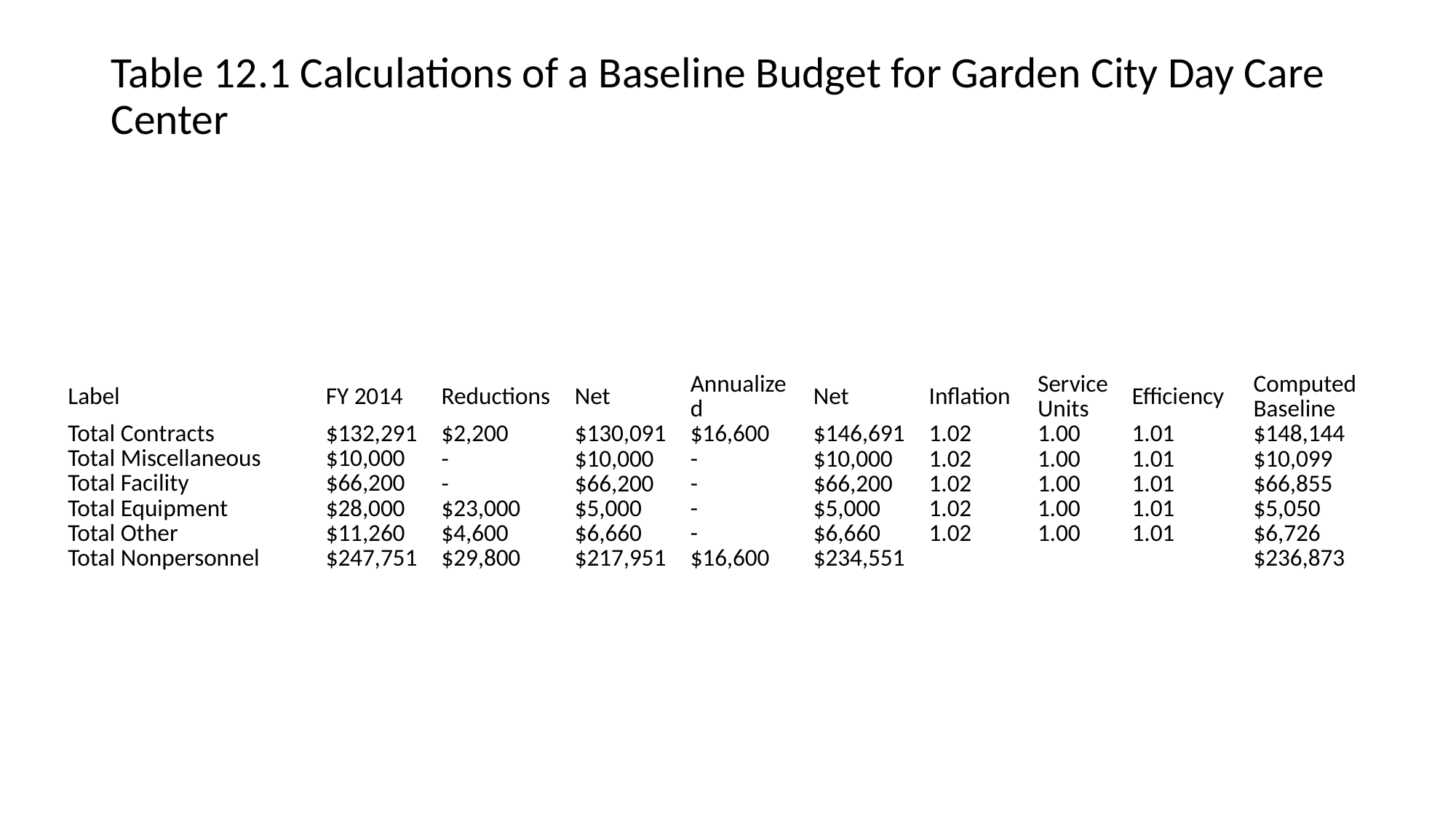

# Table 12.1 Calculations of a Baseline Budget for Garden City Day Care Center
| Label | FY 2014 | Reductions | Net | Annualized | Net | Inflation | Service Units | Efficiency | Computed Baseline |
| --- | --- | --- | --- | --- | --- | --- | --- | --- | --- |
| Total Contracts | $132,291 | $2,200 | $130,091 | $16,600 | $146,691 | 1.02 | 1.00 | 1.01 | $148,144 |
| Total Miscellaneous | $10,000 | - | $10,000 | - | $10,000 | 1.02 | 1.00 | 1.01 | $10,099 |
| Total Facility | $66,200 | - | $66,200 | - | $66,200 | 1.02 | 1.00 | 1.01 | $66,855 |
| Total Equipment | $28,000 | $23,000 | $5,000 | - | $5,000 | 1.02 | 1.00 | 1.01 | $5,050 |
| Total Other | $11,260 | $4,600 | $6,660 | - | $6,660 | 1.02 | 1.00 | 1.01 | $6,726 |
| Total Nonpersonnel | $247,751 | $29,800 | $217,951 | $16,600 | $234,551 |  |  |  | $236,873 |